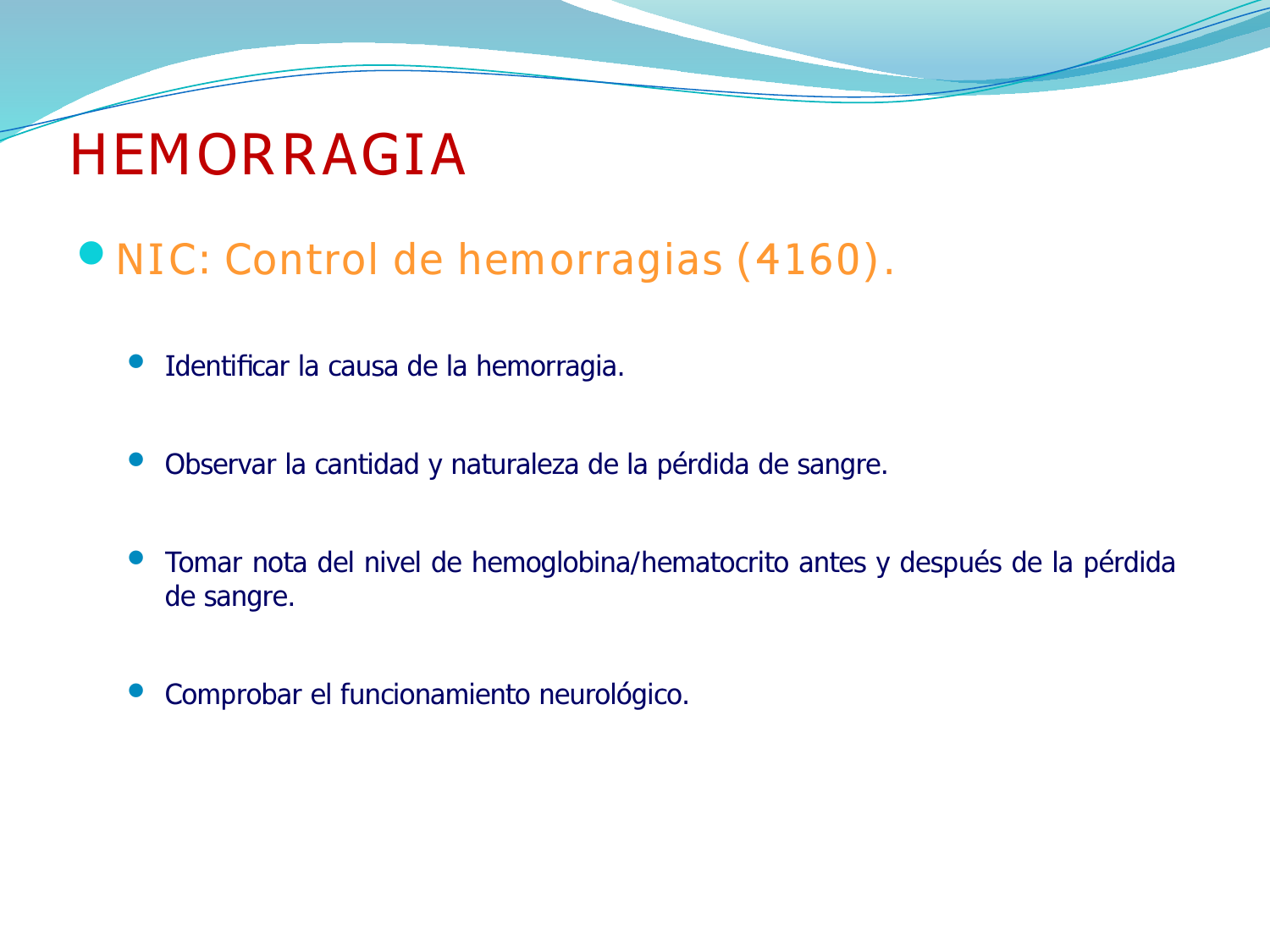

# HEMORRAGIA
NIC: Control de hemorragias (4160).

Identificar la causa de la hemorragia.

Observar la cantidad y naturaleza de la pérdida de sangre.

Tomar nota del nivel de hemoglobina/hematocrito antes y después de la pérdida de sangre.

Comprobar el funcionamiento neurológico.